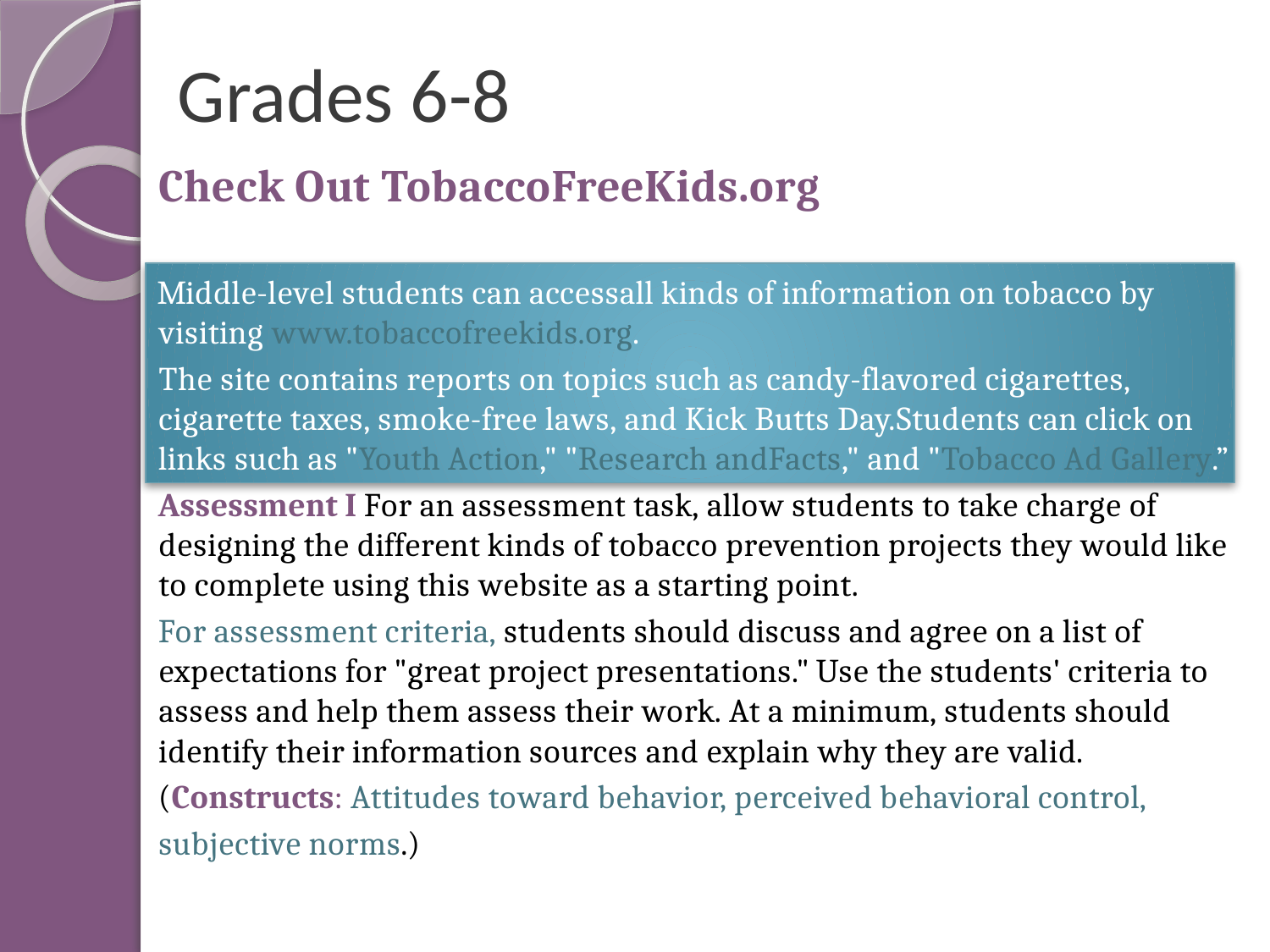

# Grades 6-8
Check Out TobaccoFreeKids.org

Middle-level students can access all kinds of information on tobacco by visiting www.tobaccofreekids.org.
The site contains reports on topics such as candy-flavored cigarettes, cigarette taxes, smoke-free laws, and Kick Butts Day. Students can click on links such as "Youth Action," "Research and Facts," and "Tobacco Ad Gallery.”
 Assessment I For an assessment task, allow students to take charge of designing the different kinds of tobacco prevention projects they would like to complete using this website as a starting point.
For assessment criteria, students should discuss and agree on a list of expectations for "great project presentations." Use the students' criteria to assess and help them assess their work. At a minimum, students should identify their information sources and explain why they are valid.
(Constructs: Attitudes toward behavior, perceived behavioral control,
subjective norms.)